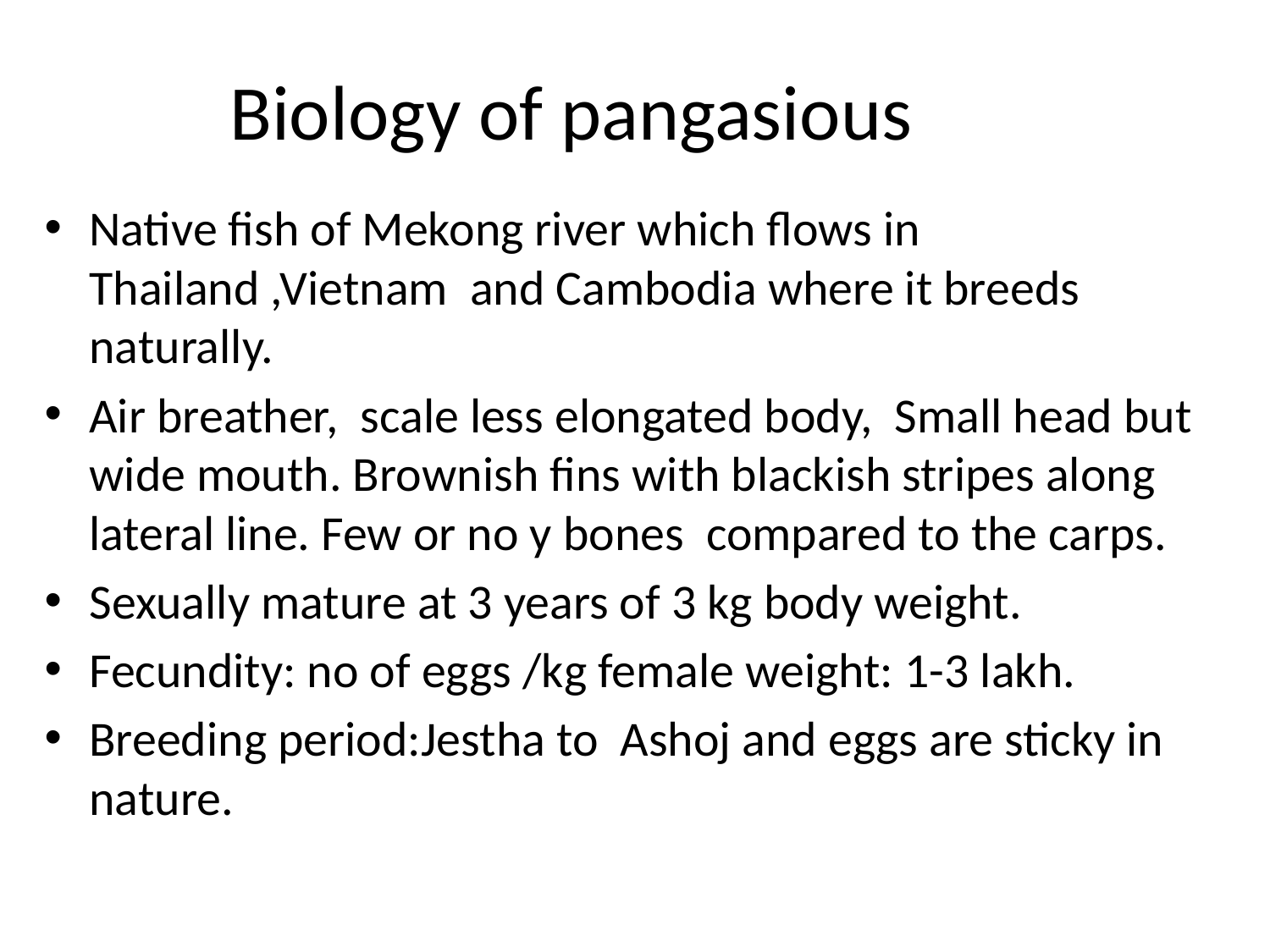

Biology of pangasious
Native fish of Mekong river which flows in Thailand ,Vietnam  and Cambodia where it breeds naturally.
Air breather,  scale less elongated body,  Small head but wide mouth. Brownish fins with blackish stripes along lateral line. Few or no y bones  compared to the carps.
Sexually mature at 3 years of 3 kg body weight.
Fecundity: no of eggs /kg female weight: 1-3 lakh.
Breeding period:Jestha to  Ashoj and eggs are sticky in nature.